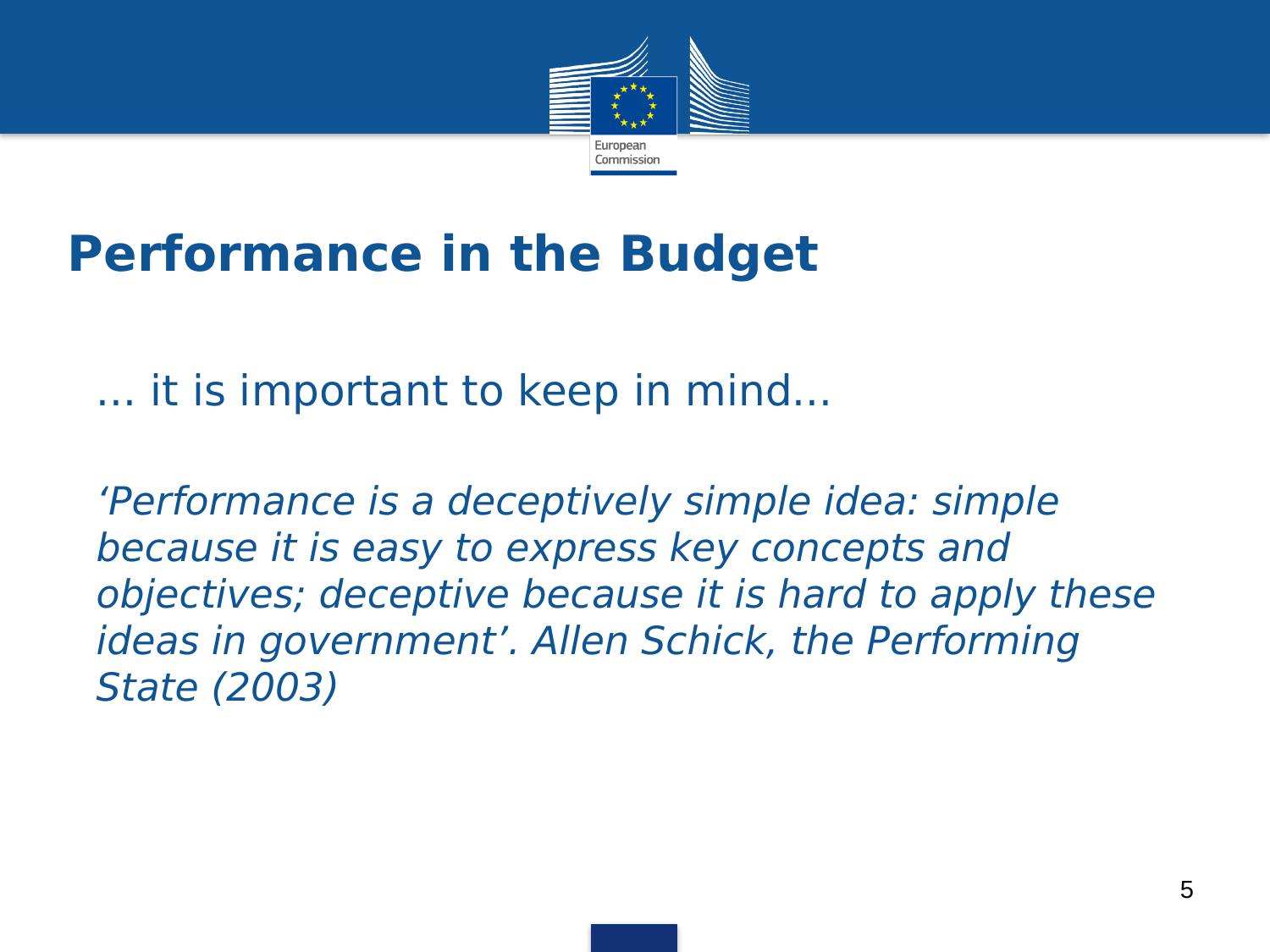

# Performance in the Budget
... it is important to keep in mind...

‘Performance is a deceptively simple idea: simple because it is easy to express key concepts and objectives; deceptive because it is hard to apply these ideas in government’. Allen Schick, the Performing State (2003)
5